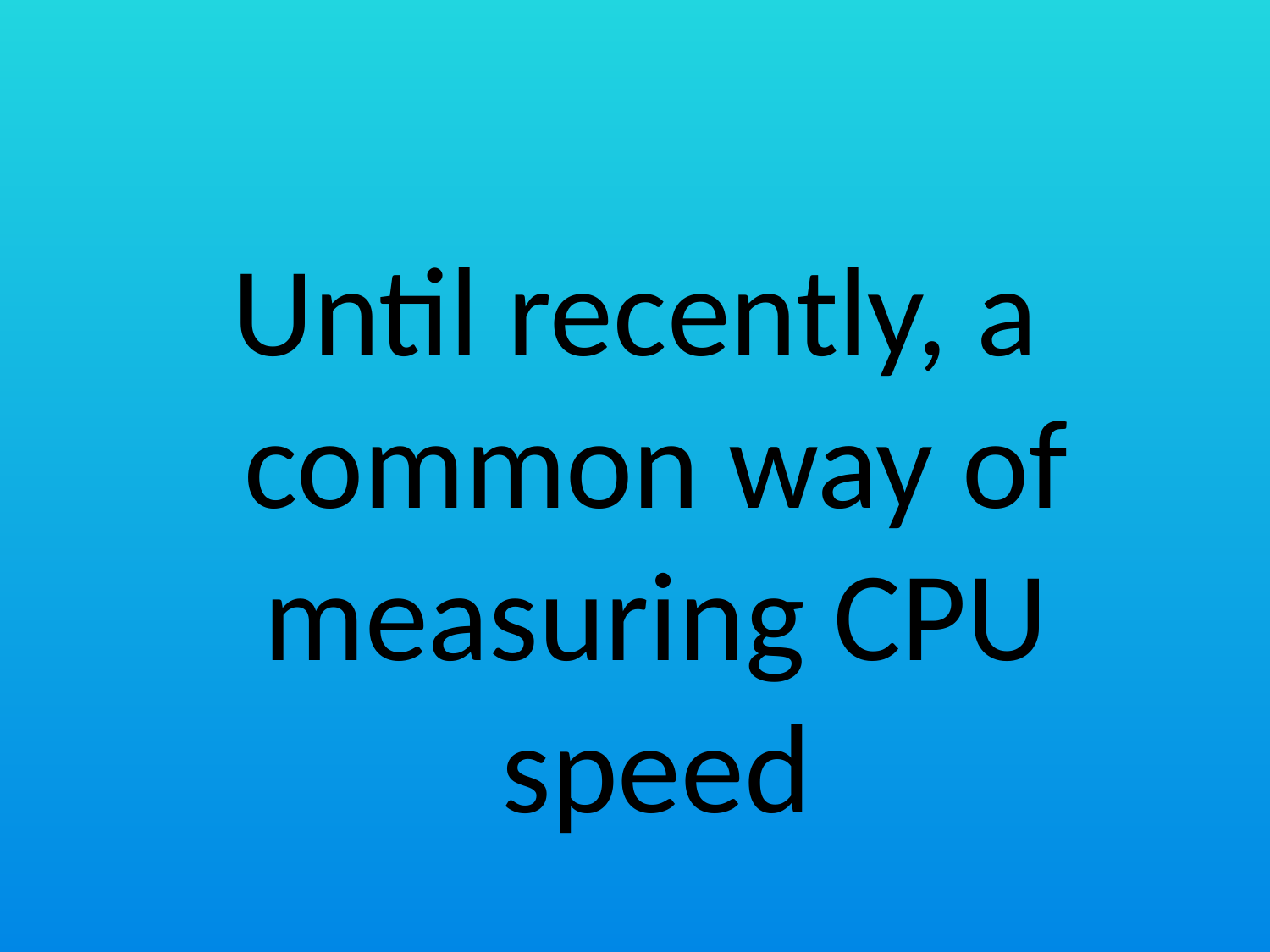

#
Until recently, a common way of measuring CPU speed